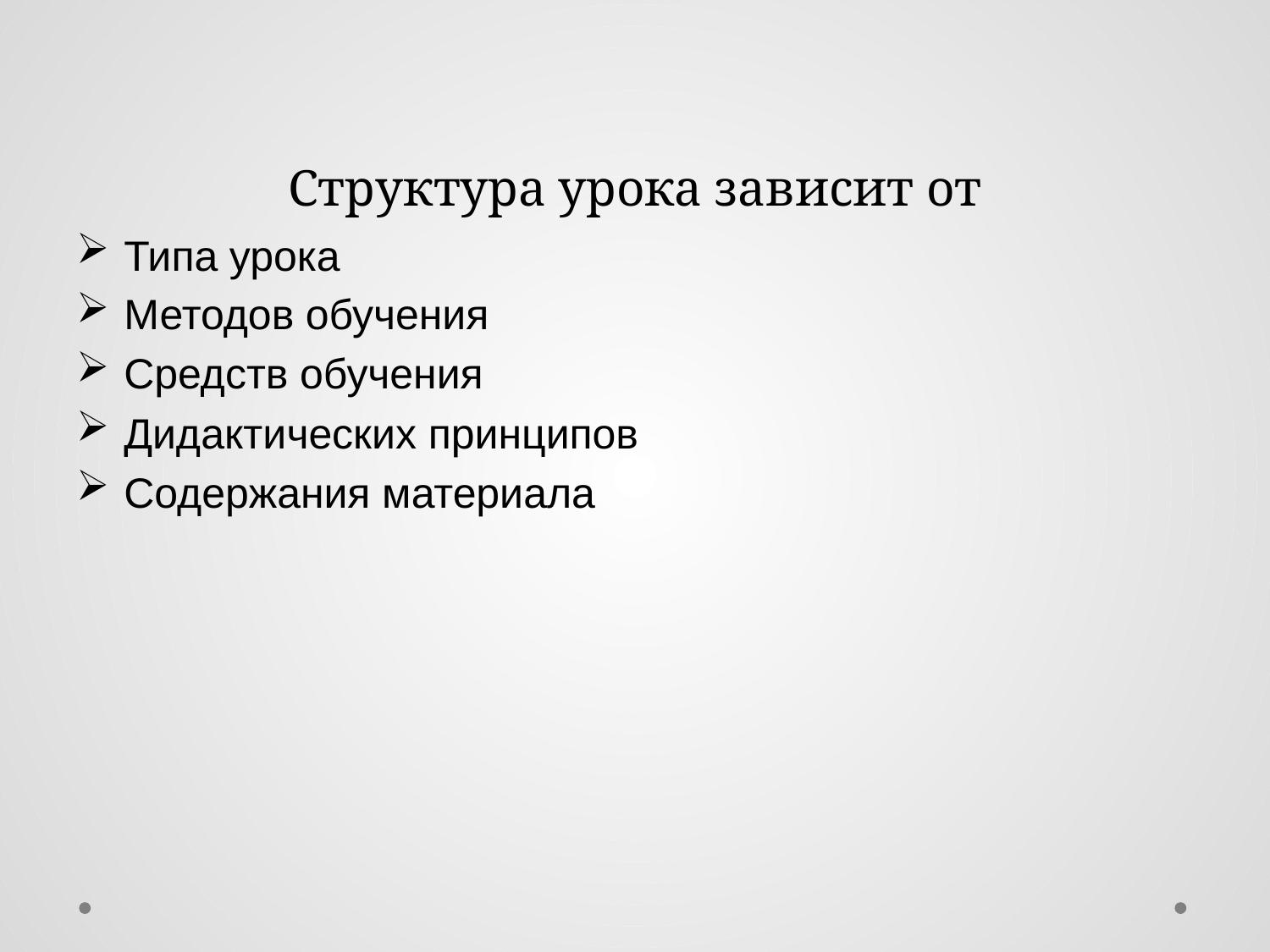

# Структура урока зависит от
Типа урока
Методов обучения
Средств обучения
Дидактических принципов
Содержания материала